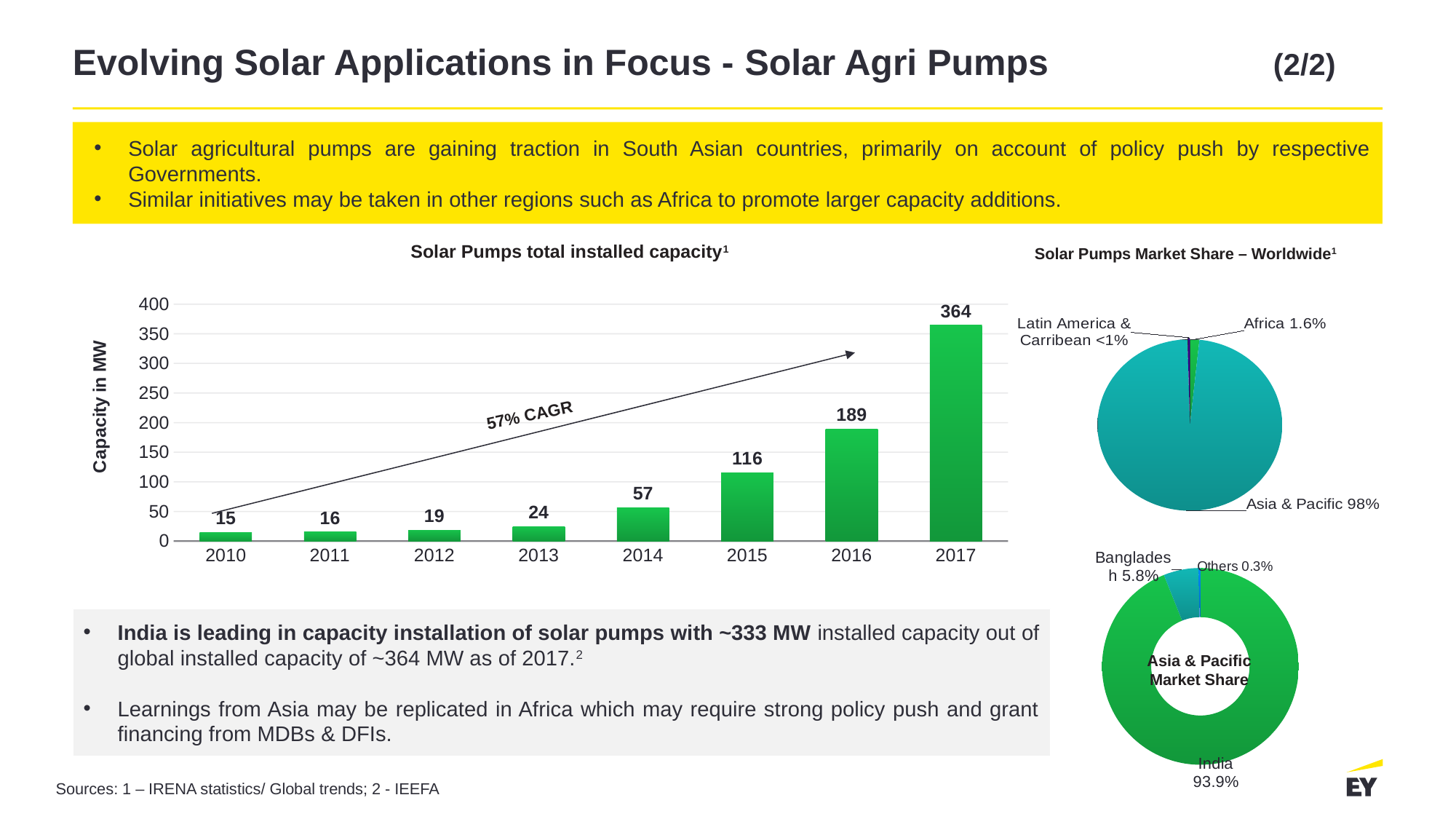

# Evolving Solar Applications in Focus - Solar Agri Pumps			(2/2)
Solar agricultural pumps are gaining traction in South Asian countries, primarily on account of policy push by respective Governments.
Similar initiatives may be taken in other regions such as Africa to promote larger capacity additions.
Solar Pumps total installed capacity1
Solar Pumps Market Share – Worldwide1

### Chart

| Category |  |
|---|---|
| 2010 | 14.555000000000001 |
| 2011 | 15.659999999999998 |
| 2012 | 18.596 |
| 2013 | 24.455999999999996 |
| 2014 | 56.805 |
| 2015 | 115.769 |
| 2016 | 189.461 |
| 2017 | 364.36 |

### Chart

| Category |  |
|---|---|
| Africa | 0.016587989900098802 |
| Asia & Pacific | 0.9793116697771435 |
| Europe | 0.0 |
| Latin America & Carribean | 0.004100340322757712 |
57% CAGR

### Chart

| Category |  |
|---|---|
| India | 0.9394545648956346 |
| Bangladesh | 0.057731593253532776 |
| Others | 0.002813841850832616 |
India is leading in capacity installation of solar pumps with ~333 MW installed capacity out of global installed capacity of ~364 MW as of 2017.2

Learnings from Asia may be replicated in Africa which may require strong policy push and grant financing from MDBs & DFIs.
Asia & Pacific Market Share

Sources: 1 – IRENA statistics/ Global trends; 2 - IEEFA